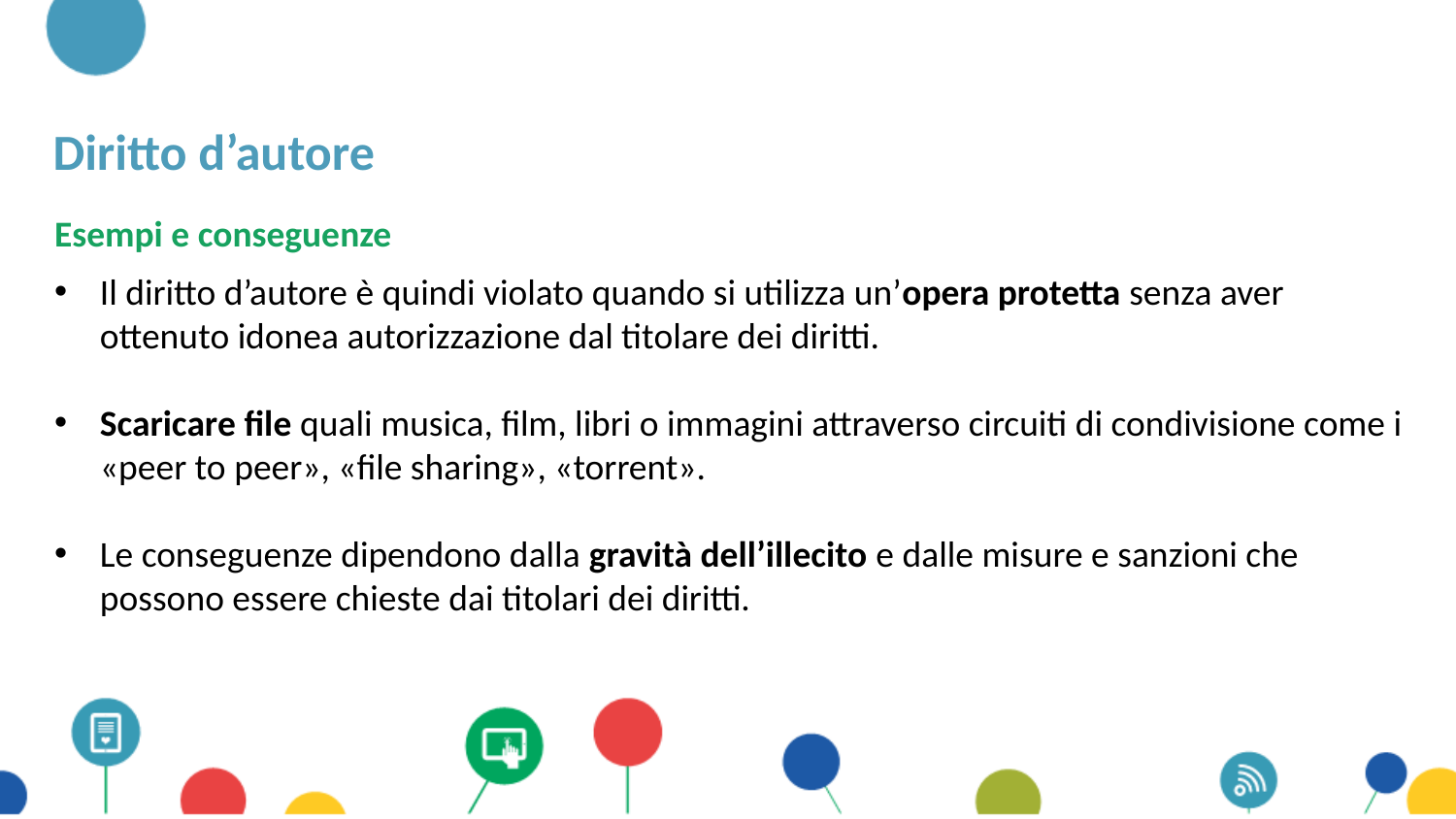

# Diritto d’autore
Esempi e conseguenze
Il diritto d’autore è quindi violato quando si utilizza un’opera protetta senza aver ottenuto idonea autorizzazione dal titolare dei diritti.

Scaricare file quali musica, film, libri o immagini attraverso circuiti di condivisione come i «peer to peer», «file sharing», «torrent».

Le conseguenze dipendono dalla gravità dell’illecito e dalle misure e sanzioni che possono essere chieste dai titolari dei diritti.